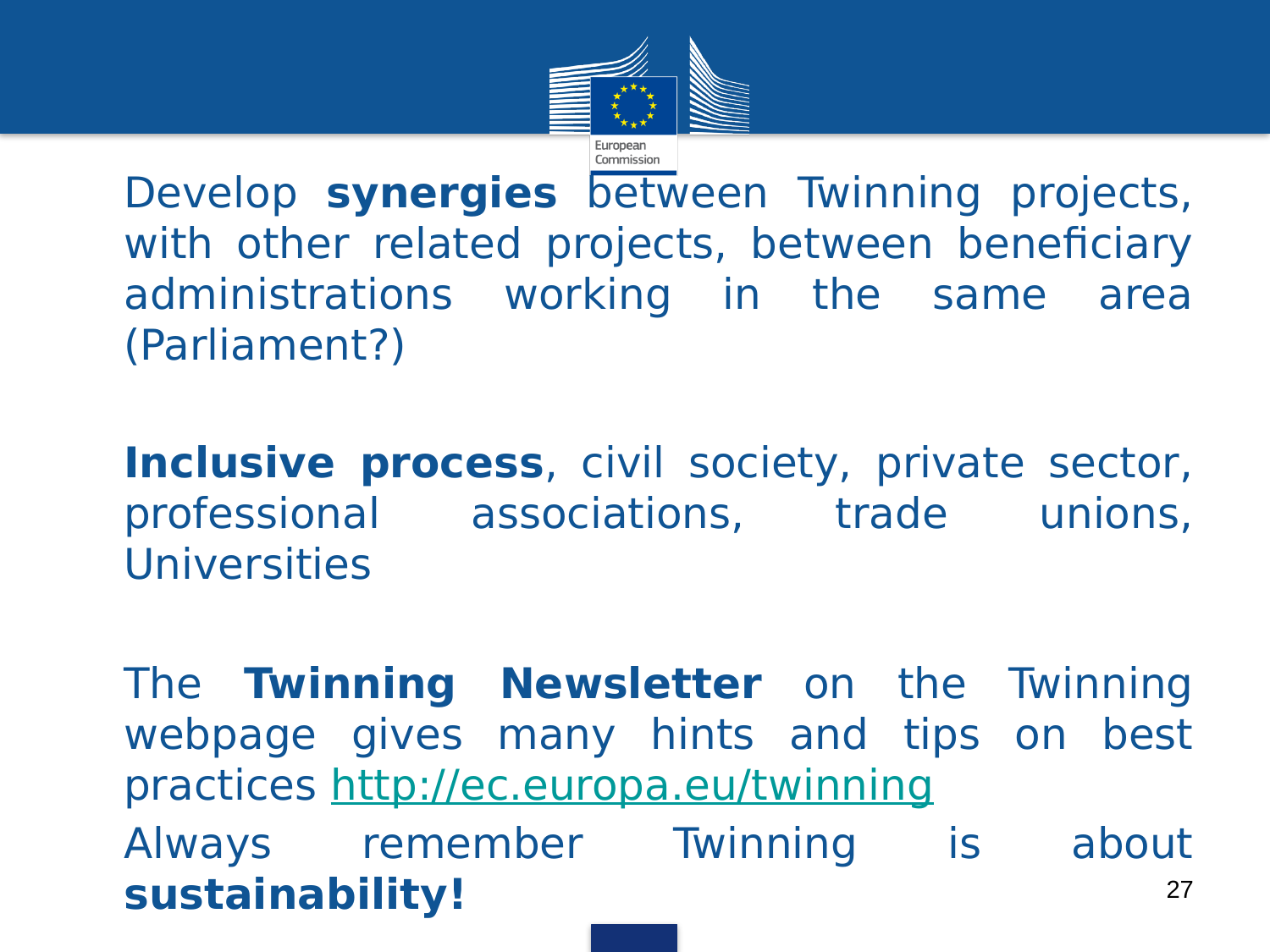

Develop synergies between Twinning projects, with other related projects, between beneficiary administrations working in the same area (Parliament?)

Inclusive process, civil society, private sector, professional associations, trade unions, Universities

The Twinning Newsletter on the Twinning webpage gives many hints and tips on best practices http://ec.europa.eu/twinning
Always remember Twinning is about sustainability!

27